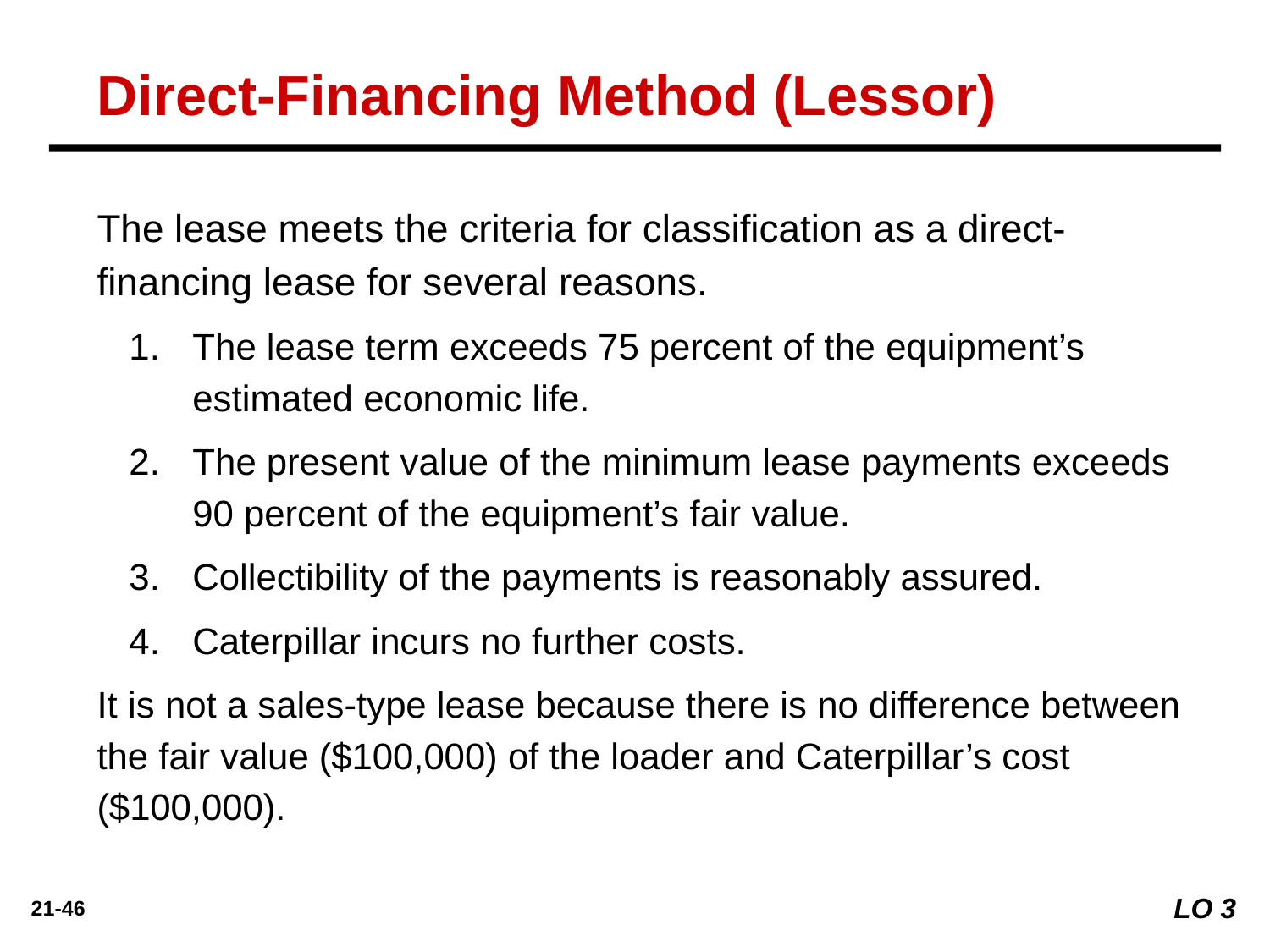

Direct-Financing Method (Lessor)

The lease meets the criteria for classification as a direct-financing lease for several reasons.
The lease term exceeds 75 percent of the equipment’s estimated economic life.
The present value of the minimum lease payments exceeds 90 percent of the equipment’s fair value.
Collectibility of the payments is reasonably assured.
Caterpillar incurs no further costs.
It is not a sales-type lease because there is no difference between the fair value ($100,000) of the loader and Caterpillar’s cost ($100,000).
LO 3